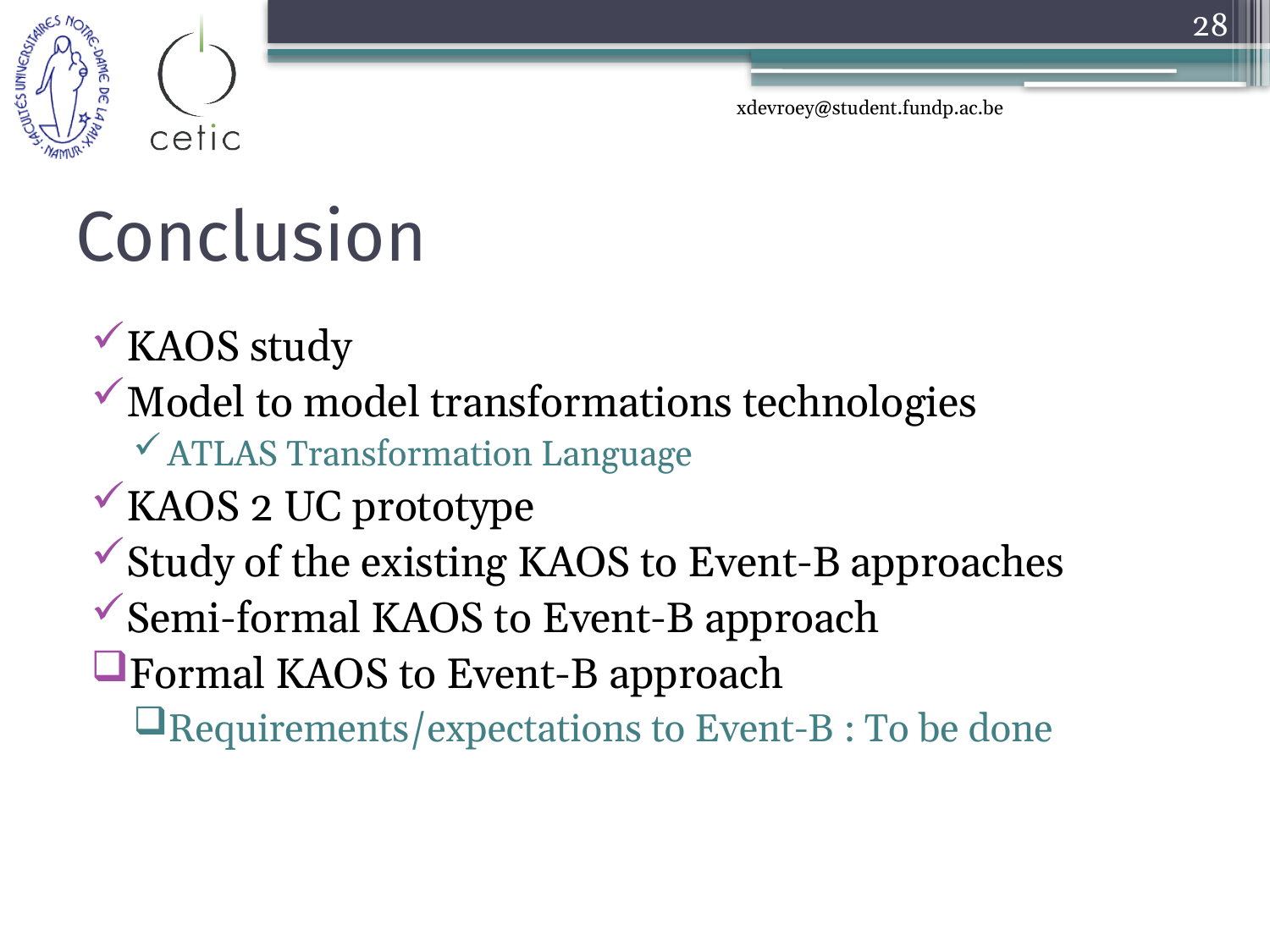

28
xdevroey@student.fundp.ac.be
# Conclusion
KAOS study
Model to model transformations technologies
ATLAS Transformation Language
KAOS 2 UC prototype
Study of the existing KAOS to Event-B approaches
Semi-formal KAOS to Event-B approach
Formal KAOS to Event-B approach
Requirements/expectations to Event-B : To be done